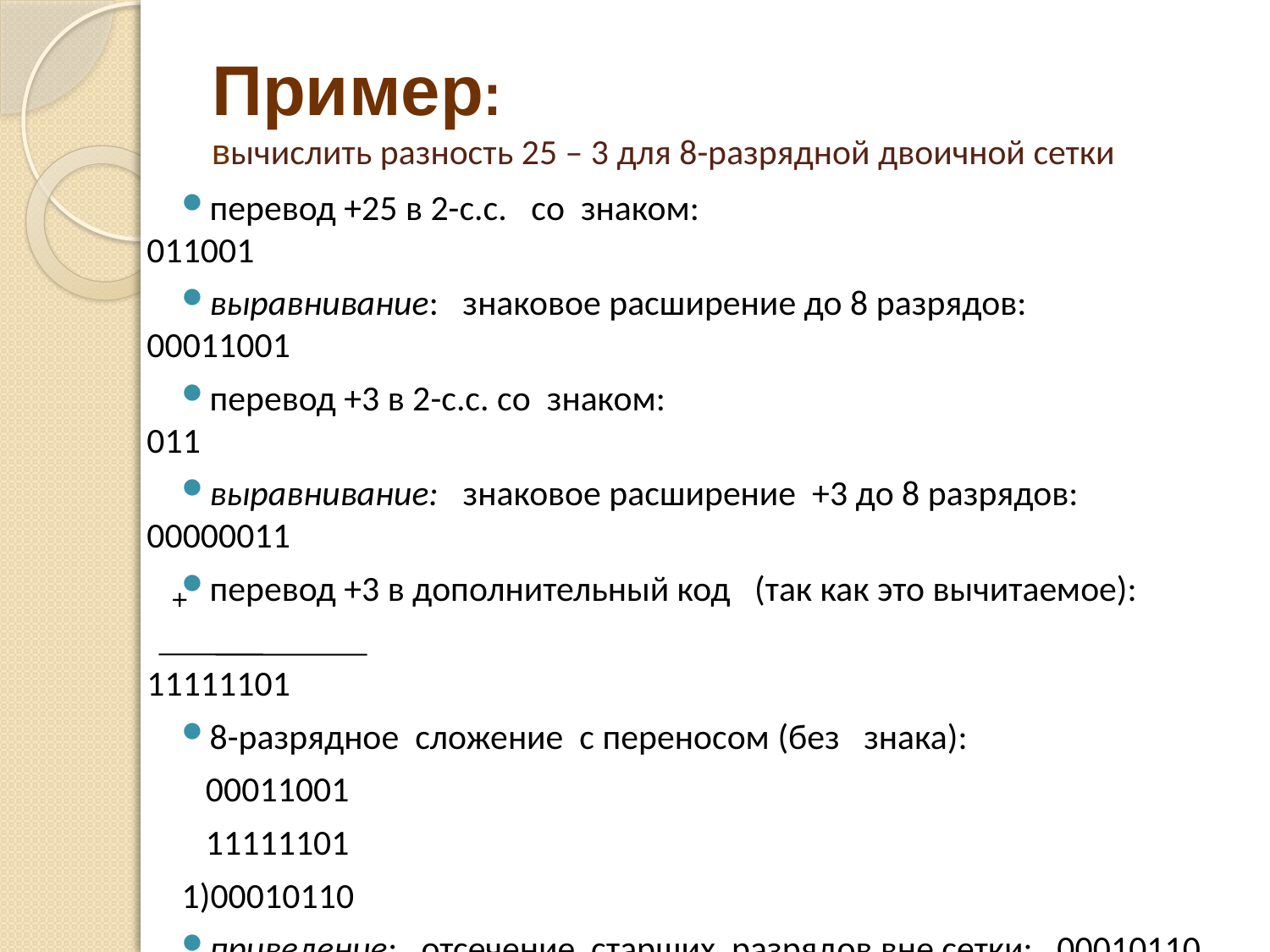

# Пример: вычислить разность 25 – 3 для 8-разрядной двоичной сетки
перевод +25 в 2-с.с.   со  знаком:                                                    011001
выравнивание:   знаковое расширение до 8 разрядов:       00011001
перевод +3 в 2-с.с. со  знаком:                                                                011
выравнивание:   знаковое расширение  +3 до 8 разрядов: 00000011
перевод +3 в дополнительный код   (так как это вычитаемое):
							       11111101
8-разрядное  сложение  с переносом (без   знака):
   00011001
   11111101
1)00010110
приведение:   отсечение  старших  разрядов вне сетки:   00010110
результат  — положительное знаковое число 22.

+